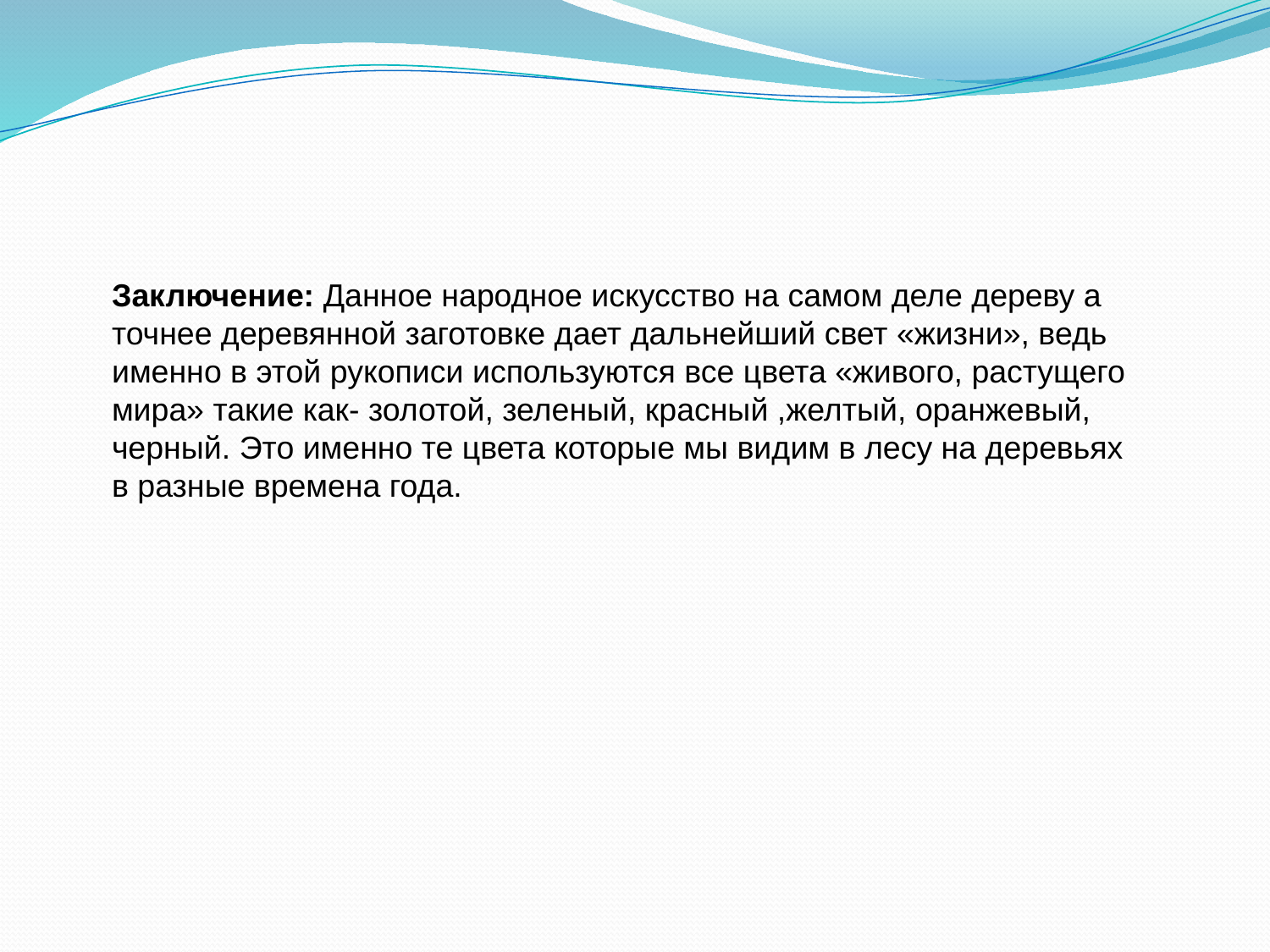

Заключение: Данное народное искусство на самом деле дереву а точнее деревянной заготовке дает дальнейший свет «жизни», ведь именно в этой рукописи используются все цвета «живого, растущего мира» такие как- золотой, зеленый, красный ,желтый, оранжевый, черный. Это именно те цвета которые мы видим в лесу на деревьях в разные времена года.